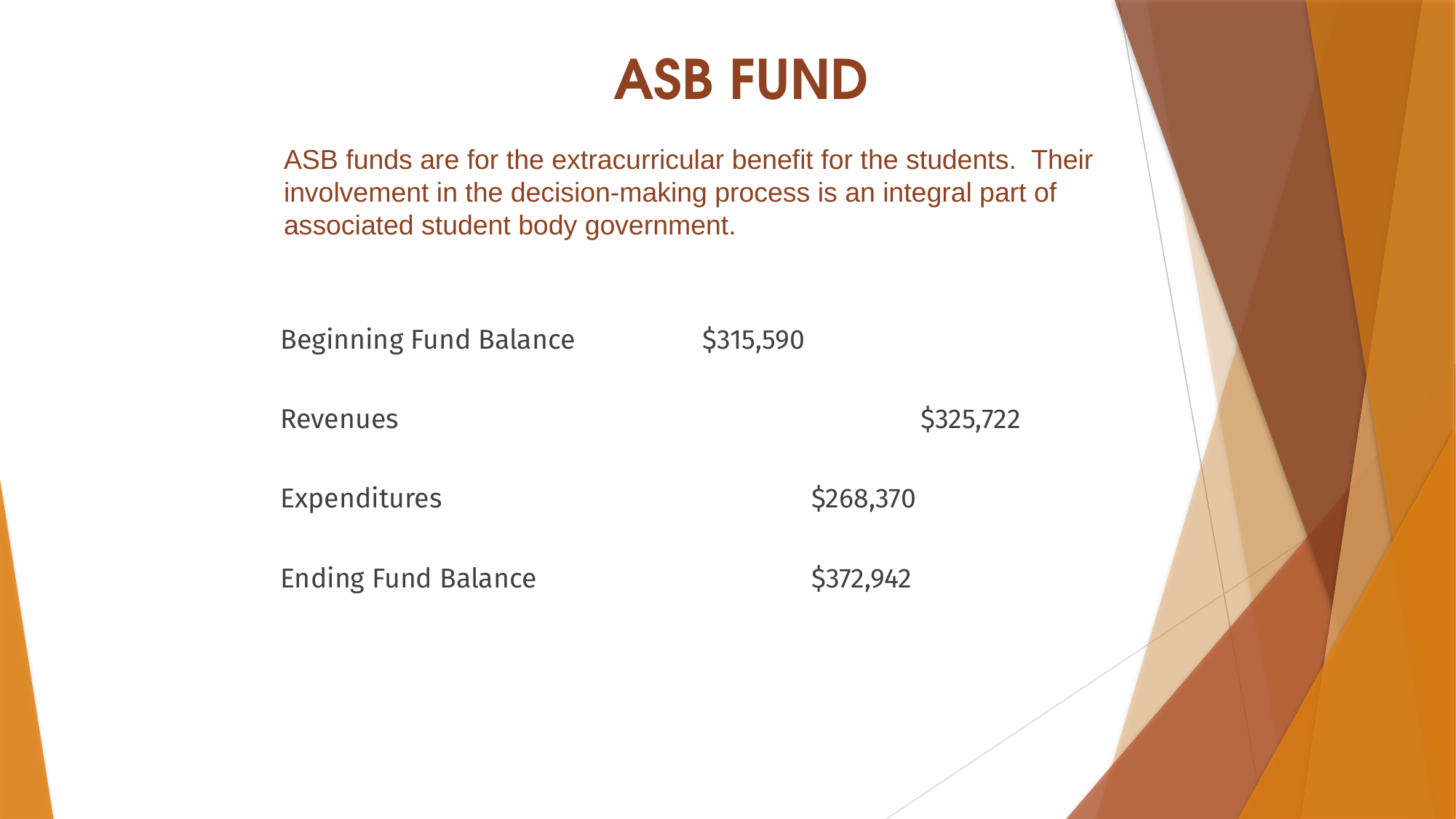

# ASB FUND
ASB funds are for the extracurricular benefit for the students.  Their involvement in the decision-making process is an integral part of associated student body government.

  Beginning Fund Balance		$315,590

  Revenues					$325,722

  Expenditures				$268,370

  Ending Fund Balance			$372,942